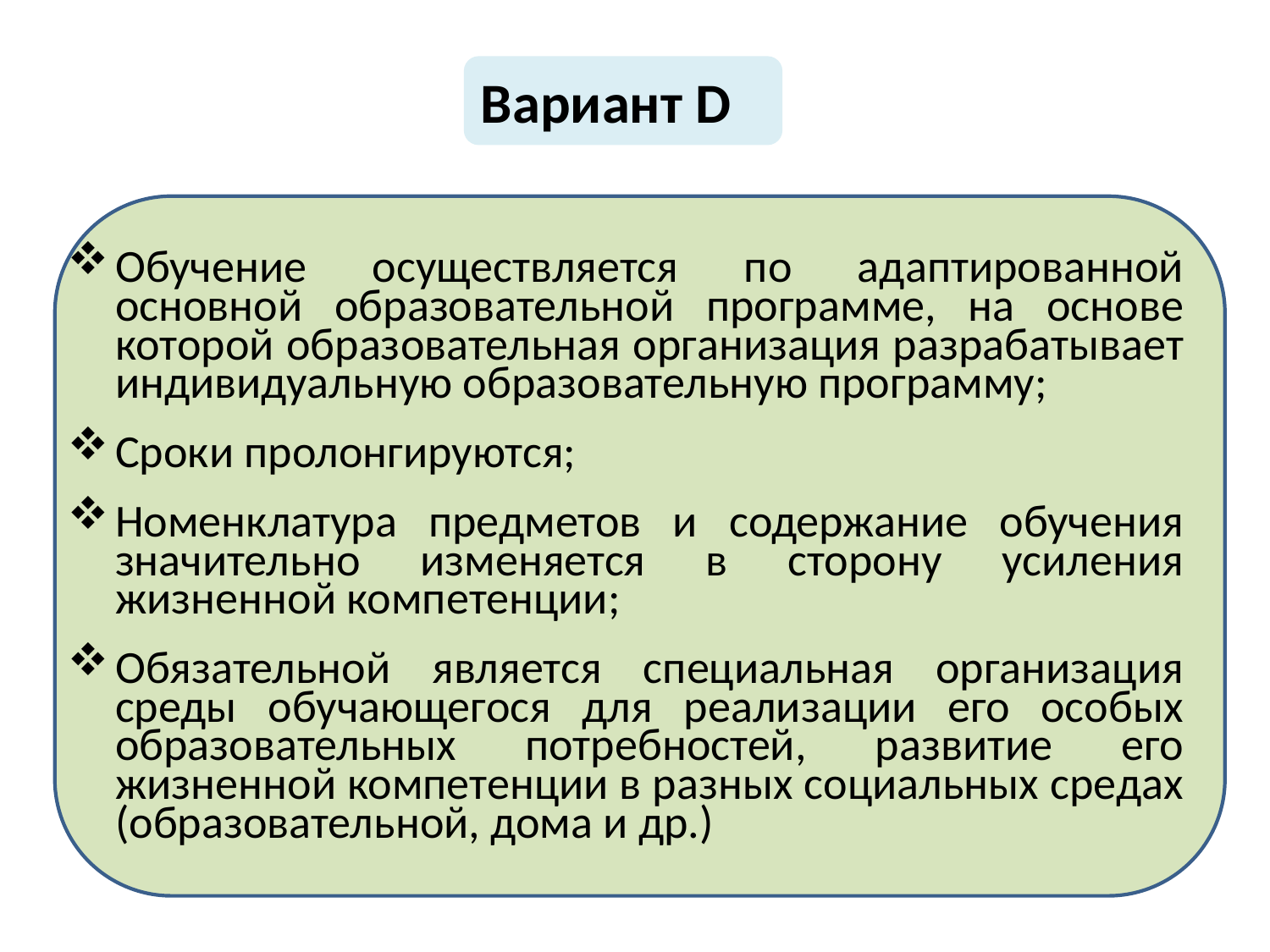

Вариант D

Обучение осуществляется по адаптированной основной образовательной программе, на основе которой образовательная организация разрабатывает индивидуальную образовательную программу;
Сроки пролонгируются;
Номенклатура предметов и содержание обучения значительно изменяется в сторону усиления жизненной компетенции;
Обязательной является специальная организация среды обучающегося для реализации его особых образовательных потребностей, развитие его жизненной компетенции в разных социальных средах (образовательной, дома и др.)